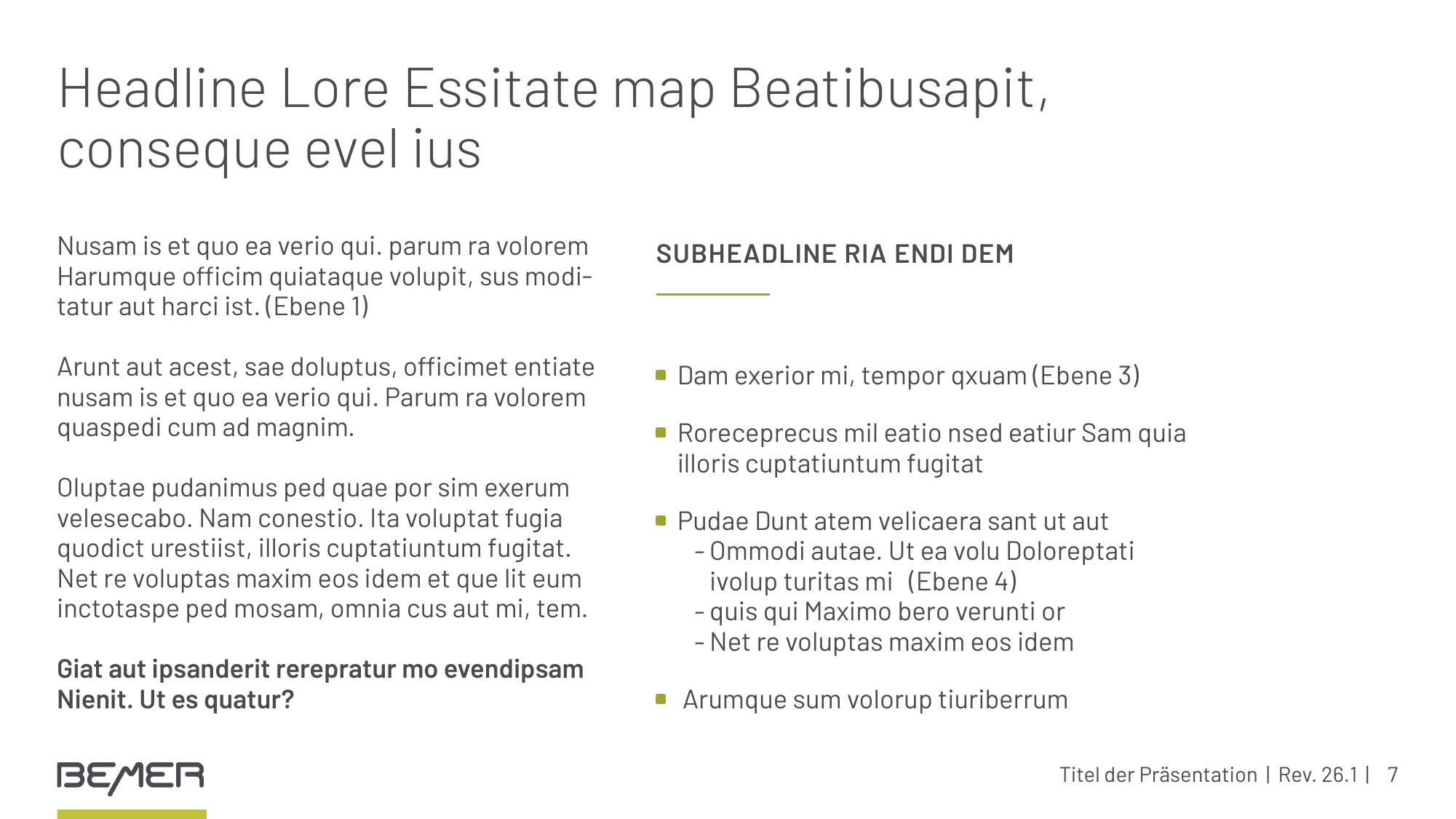

# Headline Lore Essitate map Beatibusapit, conseque evel ius
Nusam is et quo ea verio qui. parum ra volorem Harumque officim quiataque volupit, sus modi-tatur aut harci ist. (Ebene 1)

Arunt aut acest, sae doluptus, officimet entiate nusam is et quo ea verio qui. Parum ra volorem quaspedi cum ad magnim.

Oluptae pudanimus ped quae por sim exerum velesecabo. Nam conestio. Ita voluptat fugia quodict urestiist, illoris cuptatiuntum fugitat. Net re voluptas maxim eos idem et que lit eum inctotaspe ped mosam, omnia cus aut mi, tem.

Giat aut ipsanderit rerepratur mo evendipsam Nienit. Ut es quatur?
SUBHEADLINE RIA ENDI DEM
Dam exerior mi, tempor qxuam (Ebene 3)
Roreceprecus mil eatio nsed eatiur Sam quia illoris cuptatiuntum fugitat
Pudae Dunt atem velicaera sant ut aut
Ommodi autae. Ut ea volu Doloreptati ivolup turitas mi   (Ebene 4)
quis qui Maximo bero verunti or
Net re voluptas maxim eos idem
 Arumque sum volorup tiuriberrum
Titel der Präsentation  |  Rev. 26.1  |
7